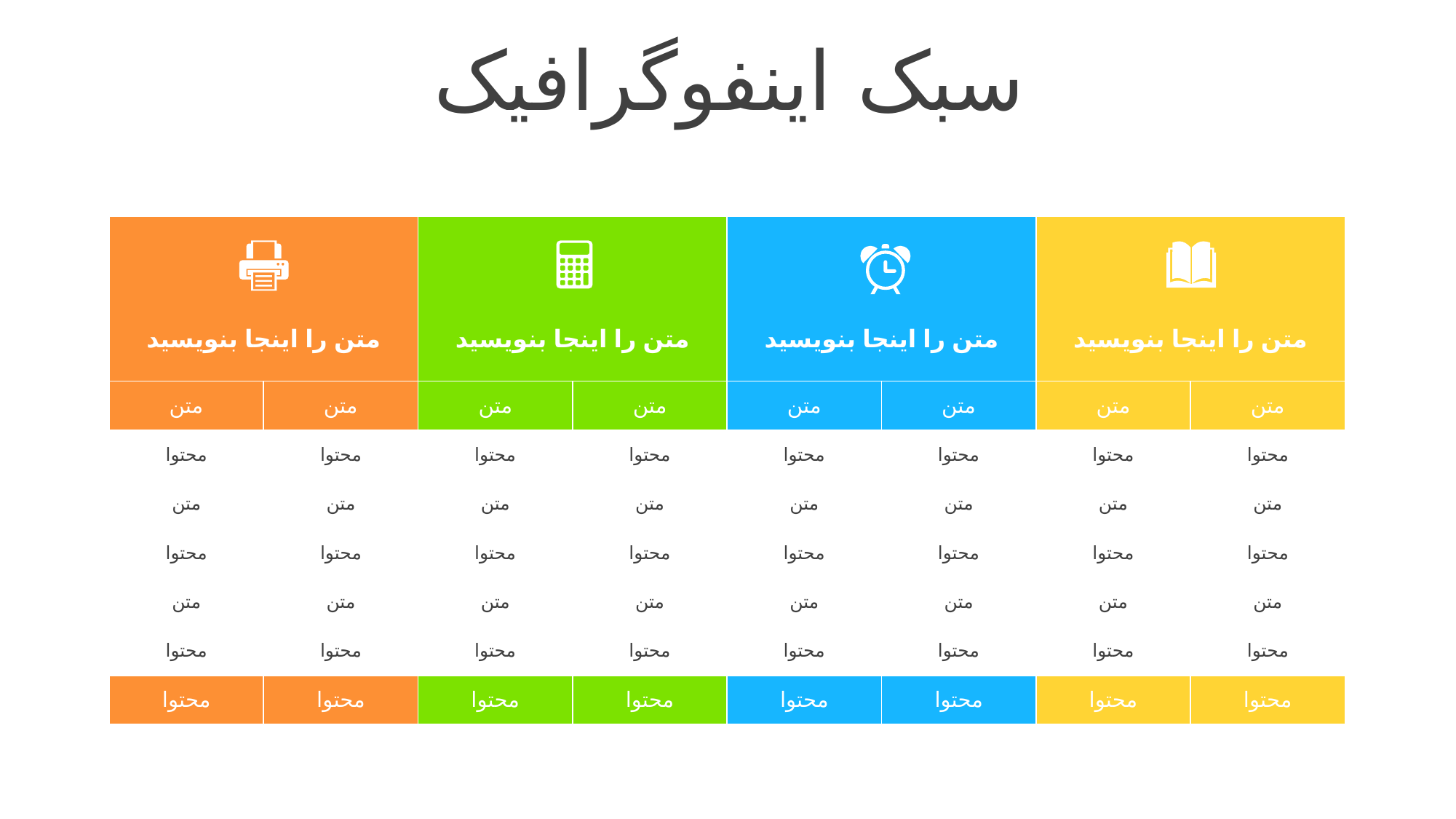

سبک اینفوگرافیک
| متن را اینجا بنویسید |  | متن را اینجا بنویسید |  | متن را اینجا بنویسید |  | متن را اینجا بنویسید |  |
| --- | --- | --- | --- | --- | --- | --- | --- |
| متن | متن | متن | متن | متن | متن | متن | متن |
| محتوا | محتوا | محتوا | محتوا | محتوا | محتوا | محتوا | محتوا |
| متن | متن | متن | متن | متن | متن | متن | متن |
| محتوا | محتوا | محتوا | محتوا | محتوا | محتوا | محتوا | محتوا |
| متن | متن | متن | متن | متن | متن | متن | متن |
| محتوا | محتوا | محتوا | محتوا | محتوا | محتوا | محتوا | محتوا |
| محتوا | محتوا | محتوا | محتوا | محتوا | محتوا | محتوا | محتوا |